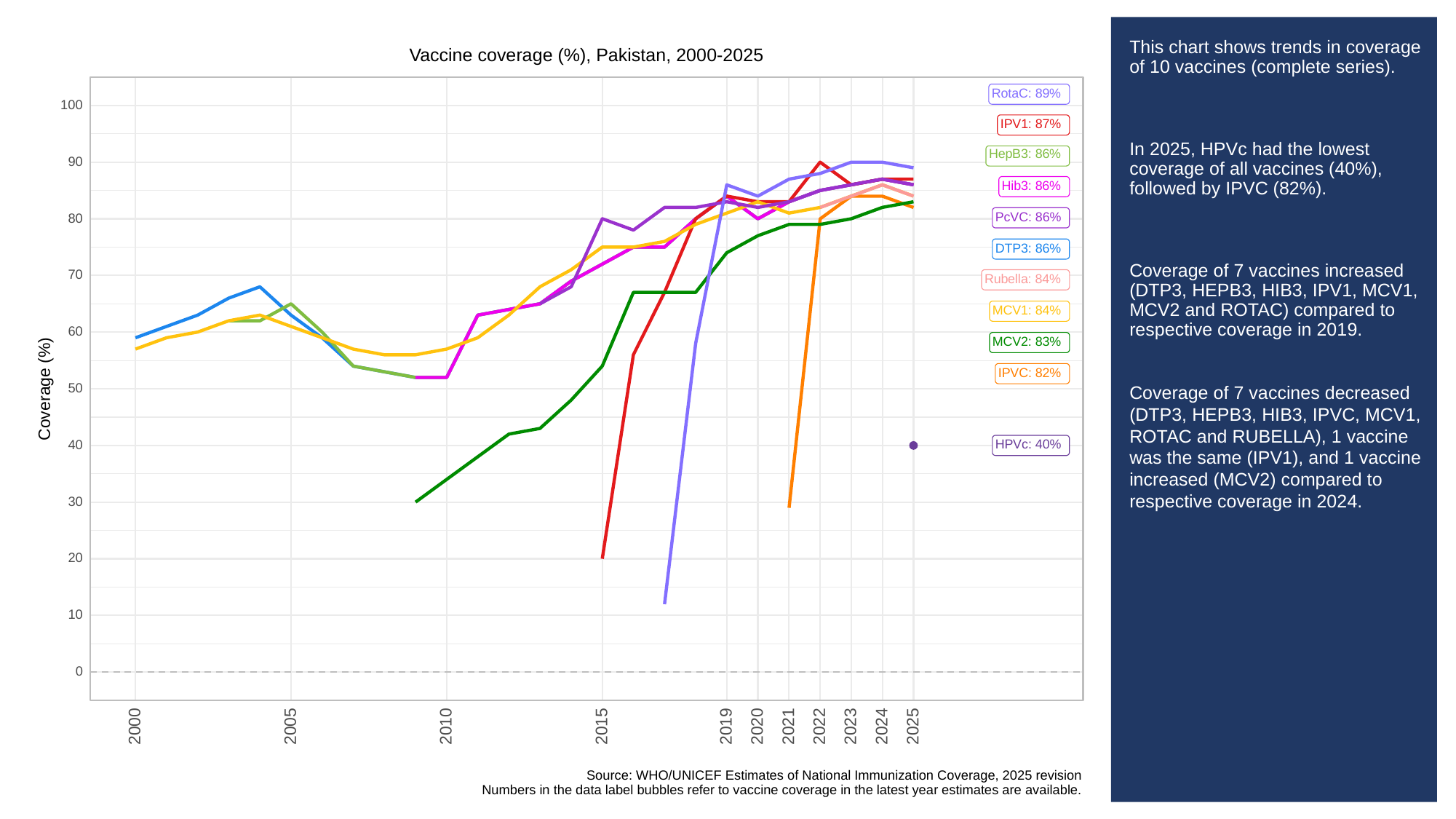

# This chart shows trends in coverage of 10 vaccines (complete series).

In 2025, HPVc had the lowest coverage of all vaccines (40%), followed by IPVC (82%).

Coverage of 7 vaccines increased (DTP3, HEPB3, HIB3, IPV1, MCV1, MCV2 and ROTAC) compared to respective coverage in 2019.

Coverage of 7 vaccines decreased (DTP3, HEPB3, HIB3, IPVC, MCV1, ROTAC and RUBELLA), 1 vaccine was the same (IPV1), and 1 vaccine increased (MCV2) compared to respective coverage in 2024.

Vaccine coverage (%), Pakistan, 2000-2025

RotaC: 89%

100

IPV1: 87%

HepB3: 86%

90

Hib3: 86%

PcVC: 86%
80

DTP3: 86%

70
Rubella: 84%

MCV1: 84%
60

MCV2: 83%

IPVC: 82%
Coverage (%)
50

HPVc: 40%
40

30

20

10

0

2023
2000
2005
2010
2015
2019
2020
2021
2022
2024
2025
Source: WHO/UNICEF Estimates of National Immunization Coverage, 2025 revision
Numbers in the data label bubbles refer to vaccine coverage in the latest year estimates are available.